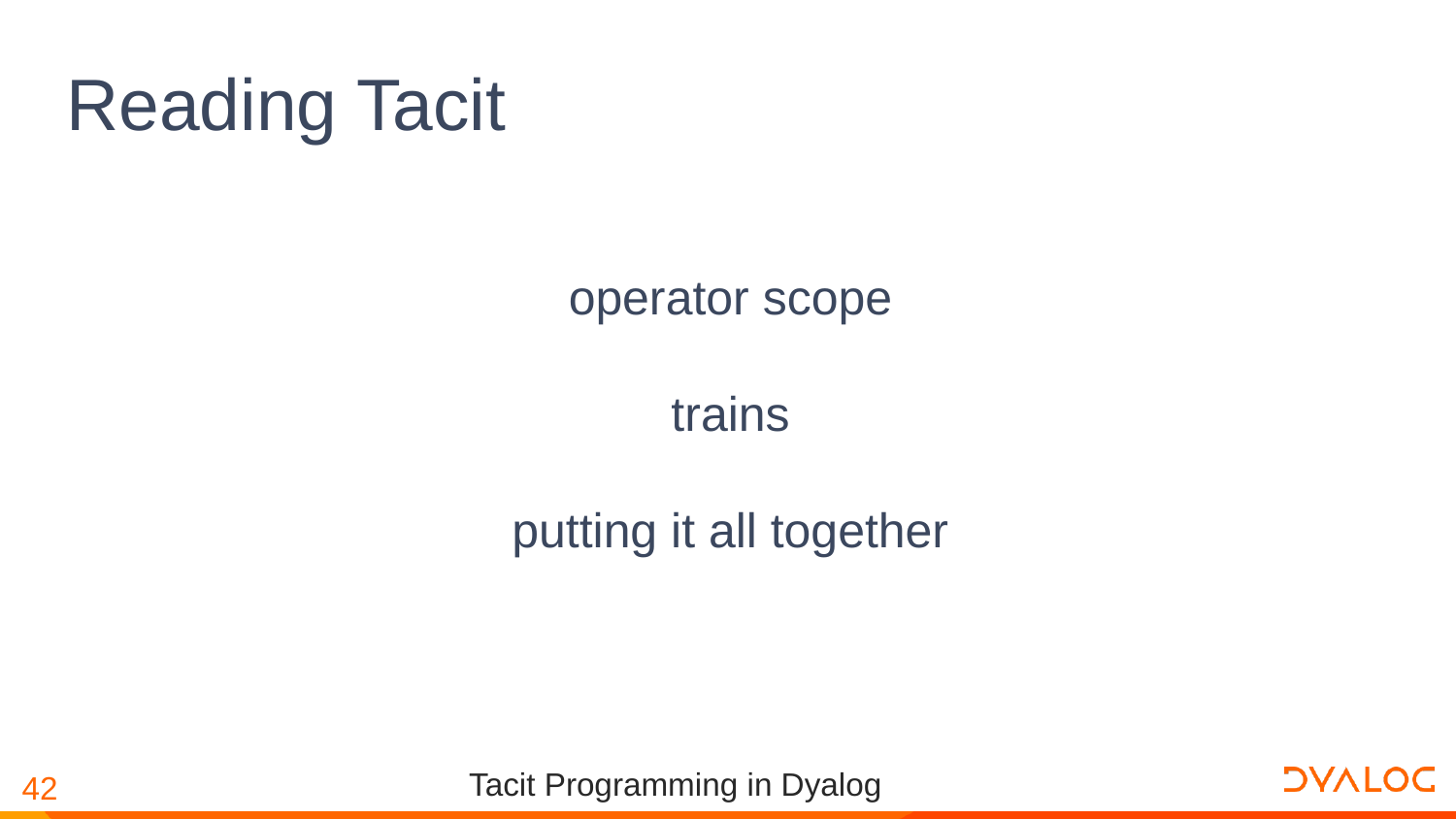

# Reading Tacit

operator scope

trains

putting it all together